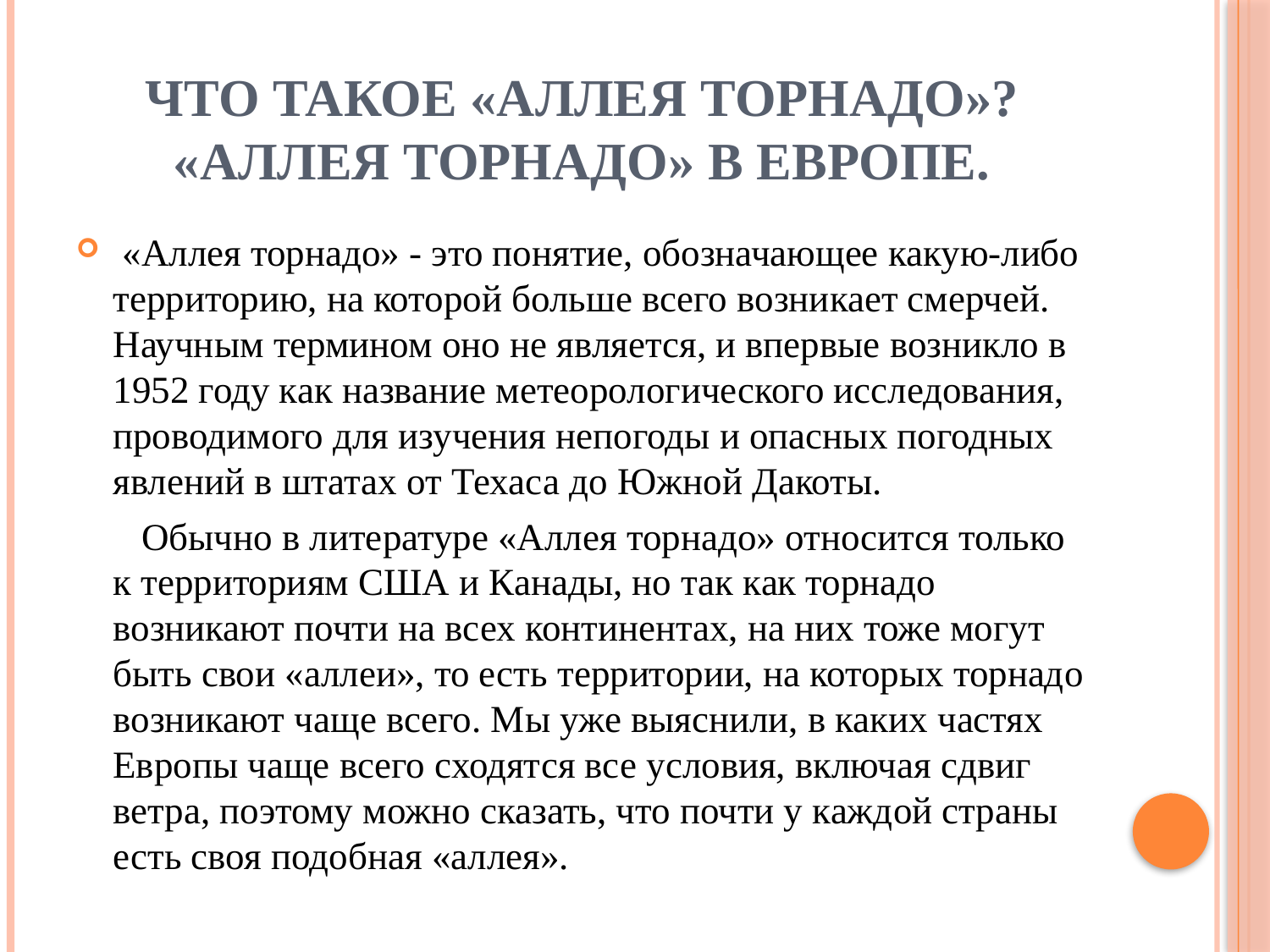

# Что такое «Аллея торнадо»? «Аллея торнадо» в Европе.
 «Аллея торнадо» - это понятие, обозначающее какую-либо территорию, на которой больше всего возникает смерчей. Научным термином оно не является, и впервые возникло в 1952 году как название метеорологического исследования, проводимого для изучения непогоды и опасных погодных явлений в штатах от Техаса до Южной Дакоты.
	   Обычно в литературе «Аллея торнадо» относится только к территориям США и Канады, но так как торнадо возникают почти на всех континентах, на них тоже могут быть свои «аллеи», то есть территории, на которых торнадо возникают чаще всего. Мы уже выяснили, в каких частях Европы чаще всего сходятся все условия, включая сдвиг ветра, поэтому можно сказать, что почти у каждой страны есть своя подобная «аллея».